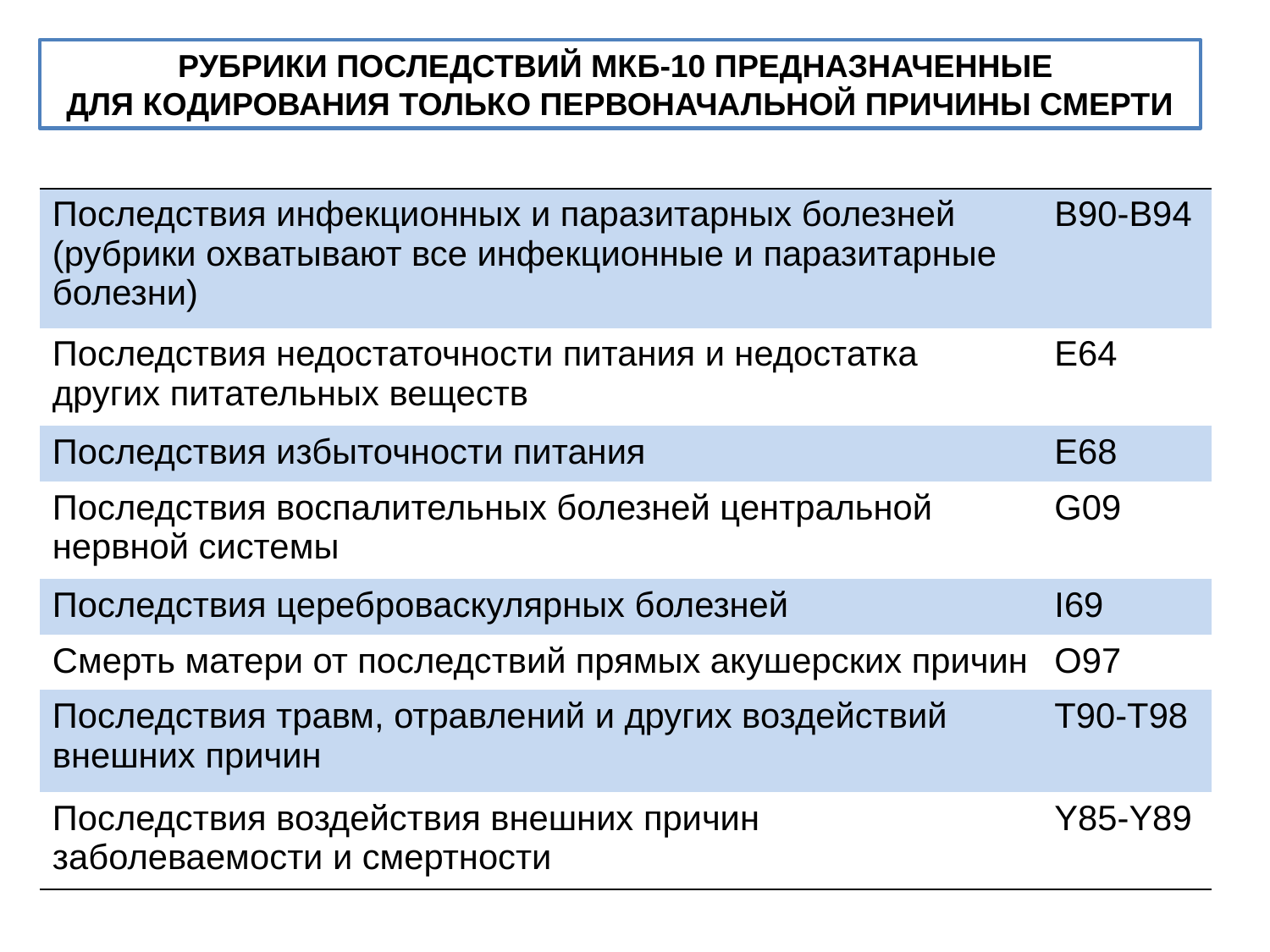

РУБРИКИ ПОСЛЕДСТВИЙ МКБ-10 ПРЕДНАЗНАЧЕННЫЕ
ДЛЯ КОДИРОВАНИЯ ТОЛЬКО ПЕРВОНАЧАЛЬНОЙ ПРИЧИНЫ СМЕРТИ
| Последствия инфекционных и паразитарных болезней (рубрики охватывают все инфекционные и паразитарные болезни) | В90-В94 |
| --- | --- |
| Последствия недостаточности питания и недостатка других питательных веществ | Е64 |
| Последствия избыточности питания | Е68 |
| Последствия воспалительных болезней центральной нервной системы | G09 |
| Последствия цереброваскулярных болезней | I69 |
| Смерть матери от последствий прямых акушерских причин | O97 |
| Последствия травм, отравлений и других воздействий внешних причин | Т90-Т98 |
| Последствия воздействия внешних причин заболеваемости и смертности | Y85-Y89 |